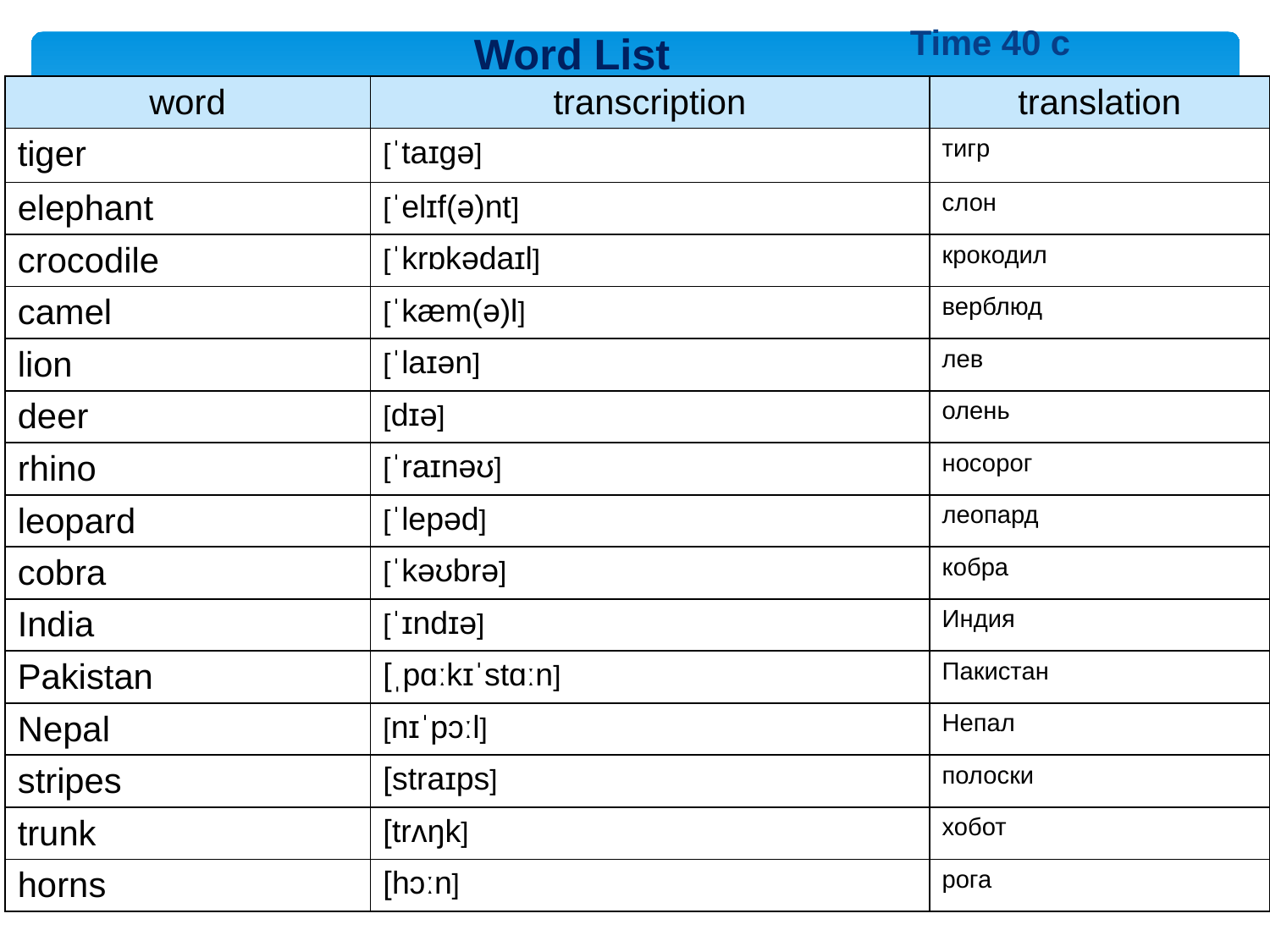

Time 40 с
# Word List
| word | transcription | translation |
| --- | --- | --- |
| tiger | [ˈtaɪɡə] | тигр |
| elephant | [ˈelɪf(ə)nt] | слон |
| crocodile | [ˈkrɒkədaɪl] | крокодил |
| camel | [ˈkæm(ə)l] | верблюд |
| lion | [ˈlaɪən] | лев |
| deer | [dɪə] | олень |
| rhino | [ˈraɪnəʊ] | носорог |
| leopard | [ˈlepəd] | леопард |
| cobra | [ˈkəʊbrə] | кобра |
| India | [ˈɪndɪə] | Индия |
| Pakistan | [ˌpɑːkɪˈstɑːn] | Пакистан |
| Nepal | [nɪˈpɔːl] | Непал |
| stripes | [straɪps] | полоски |
| trunk | [trʌŋk] | хобот |
| horns | [hɔːn] | рога |